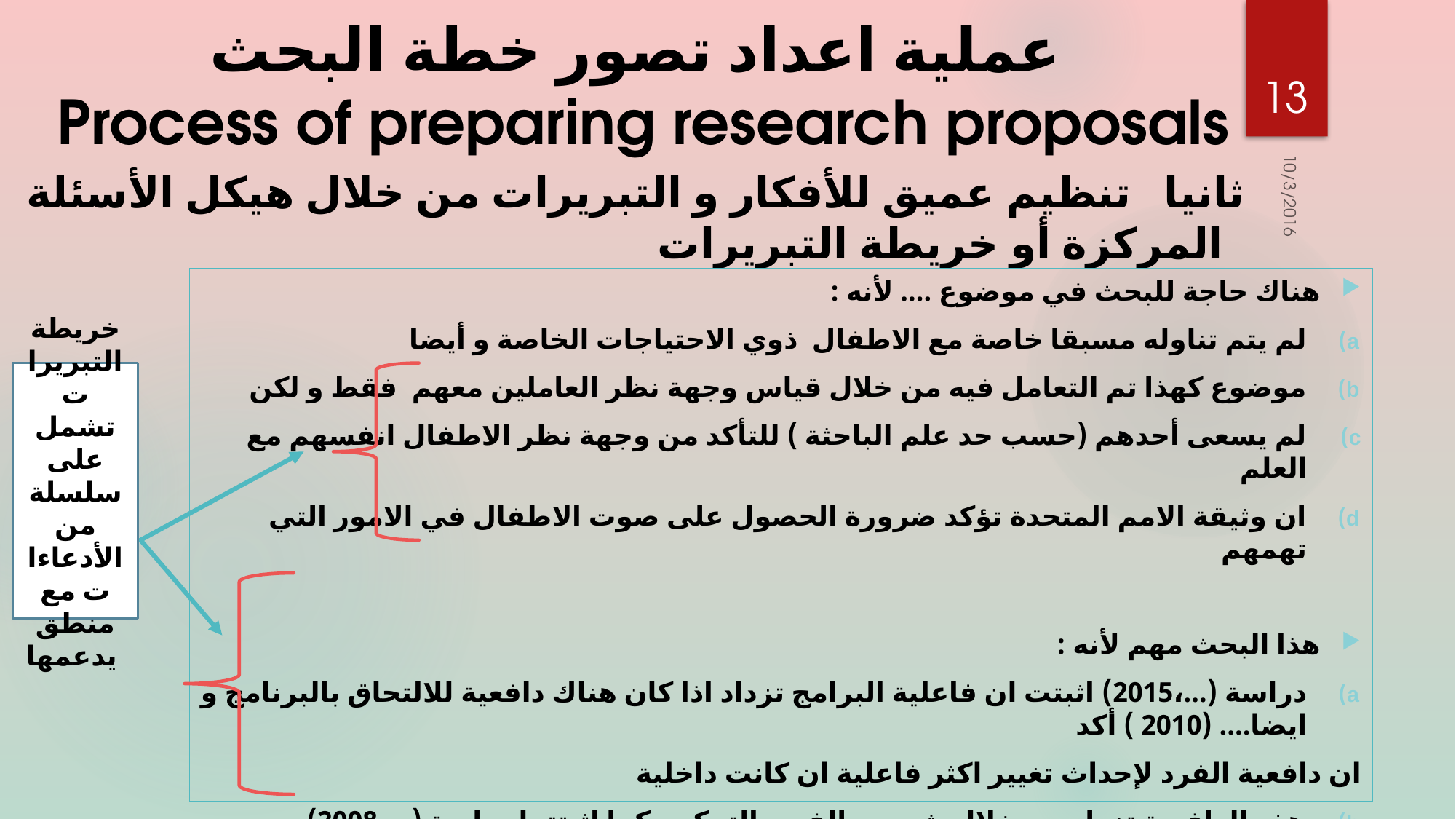

# عملية اعداد تصور خطة البحث Process of preparing research proposals
13
ثانيا   تنظيم عميق للأفكار و التبريرات من خلال هيكل الأسئلة المركزة أو خريطة التبريرات
10/3/2016
هناك حاجة للبحث في موضوع .... لأنه :
لم يتم تناوله مسبقا خاصة مع الاطفال  ذوي الاحتياجات الخاصة و أيضا
موضوع كهذا تم التعامل فيه من خلال قياس وجهة نظر العاملين معهم  فقط و لكن
لم يسعى أحدهم (حسب حد علم الباحثة ) للتأكد من وجهة نظر الاطفال انفسهم مع العلم
ان وثيقة الامم المتحدة تؤكد ضرورة الحصول على صوت الاطفال في الامور التي تهمهم

هذا البحث مهم لأنه :
دراسة (...،2015) اثبتت ان فاعلية البرامج تزداد اذا كان هناك دافعية للالتحاق بالبرنامج و ايضا.... (2010 ) أكد
ان دافعية الفرد لإحداث تغيير اكثر فاعلية ان كانت داخلية
هذه الدافعية تزداد من خلال شعوره الفرد بالتمكين كما اثبتتها دراسة (...،2008)
كما اوضحت .....(2011) ان التمكين يشمل الحرية في التعبير عن الرأي

خريطة التبريرات
تشمل على سلسلة من الأدعاءات مع منطق يدعمها